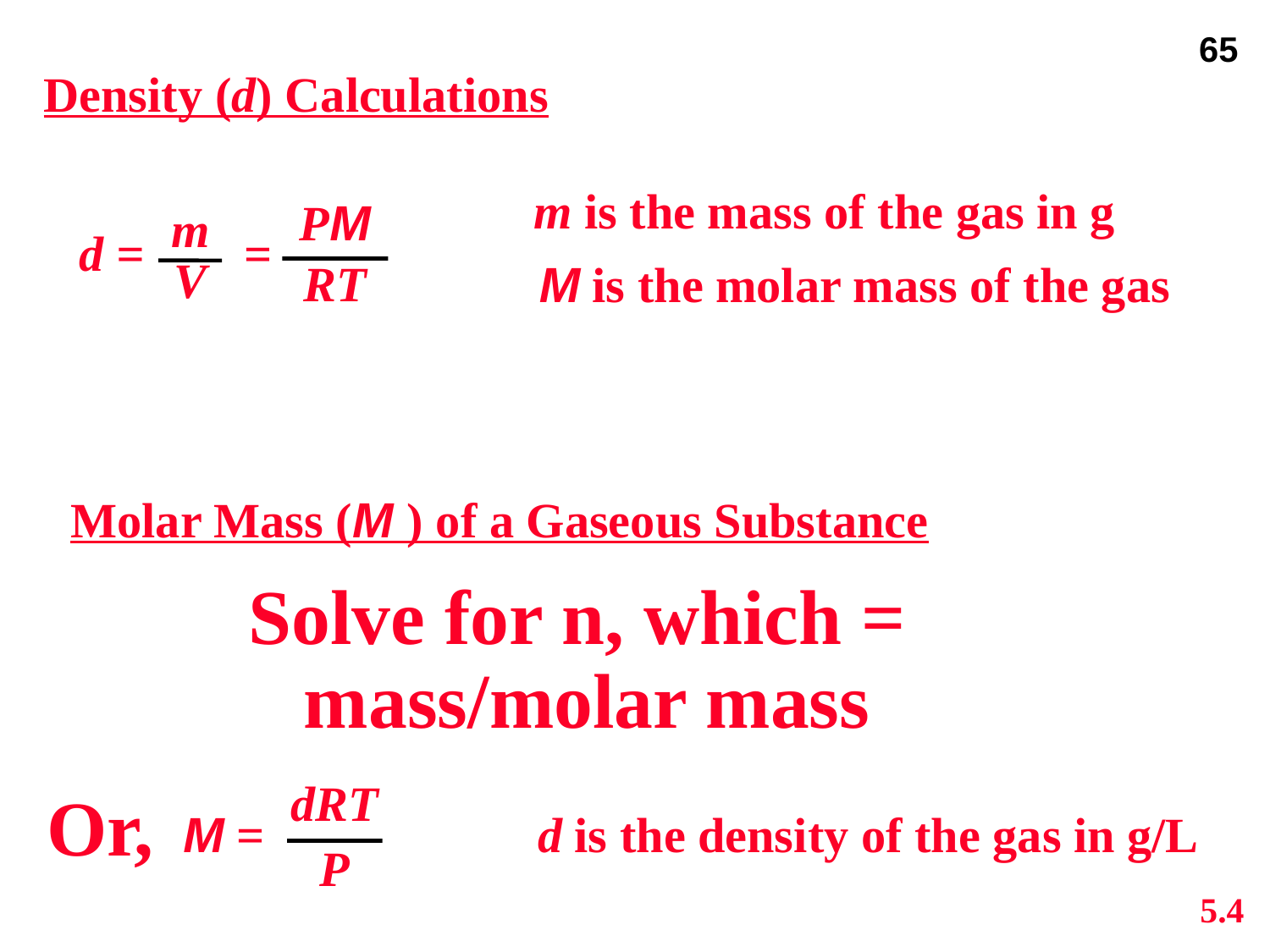

Density (d) Calculations
m is the mass of the gas in g
PM
RT

=
m
V

d =
M is the molar mass of the gas
Molar Mass (M ) of a Gaseous Substance
Solve for n, which =
mass/molar mass
dRT
P

Or,
M =
d is the density of the gas in g/L
5.4